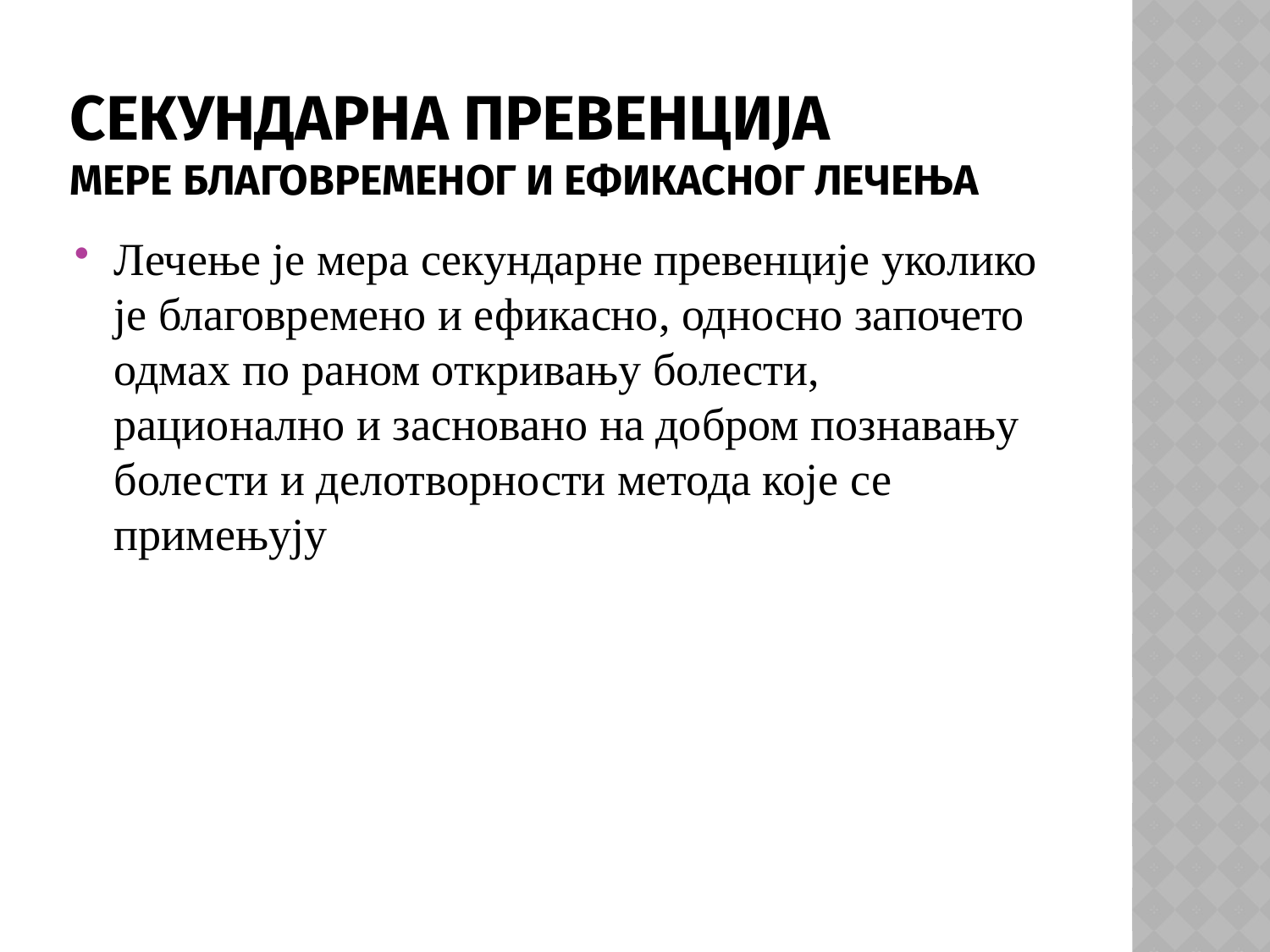

# Секундарна превенција мере благовременог и ефикасног лечења
Лечење је мера секундарне превенције уколико је благовремено и ефикасно, односно започето одмах по раном откривању болести, рационално и засновано на добром познавању болести и делотворности метода које се примењују